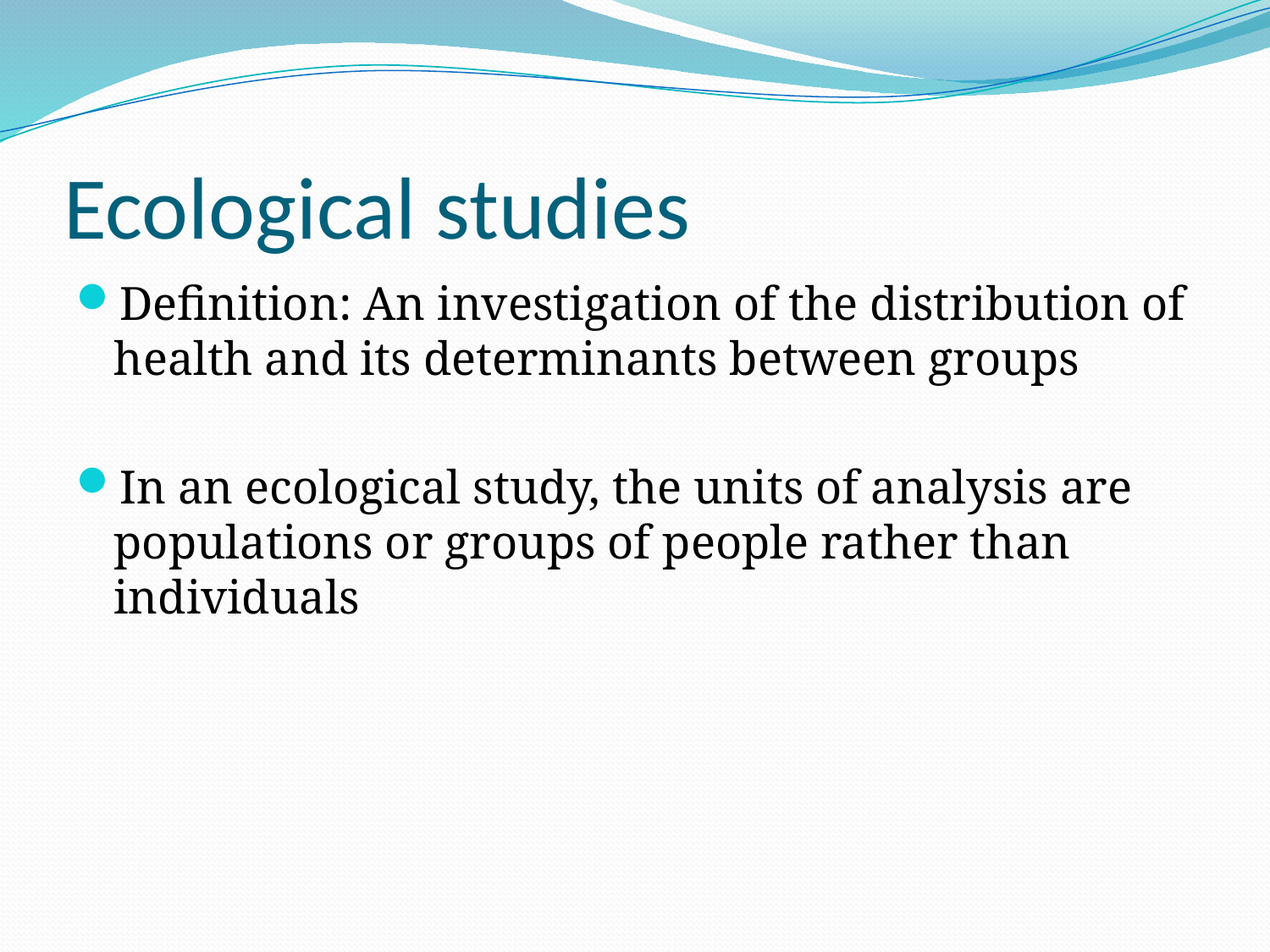

# Ecological studies
Definition: An investigation of the distribution of health and its determinants between groups

In an ecological study, the units of analysis are populations or groups of people rather than individuals